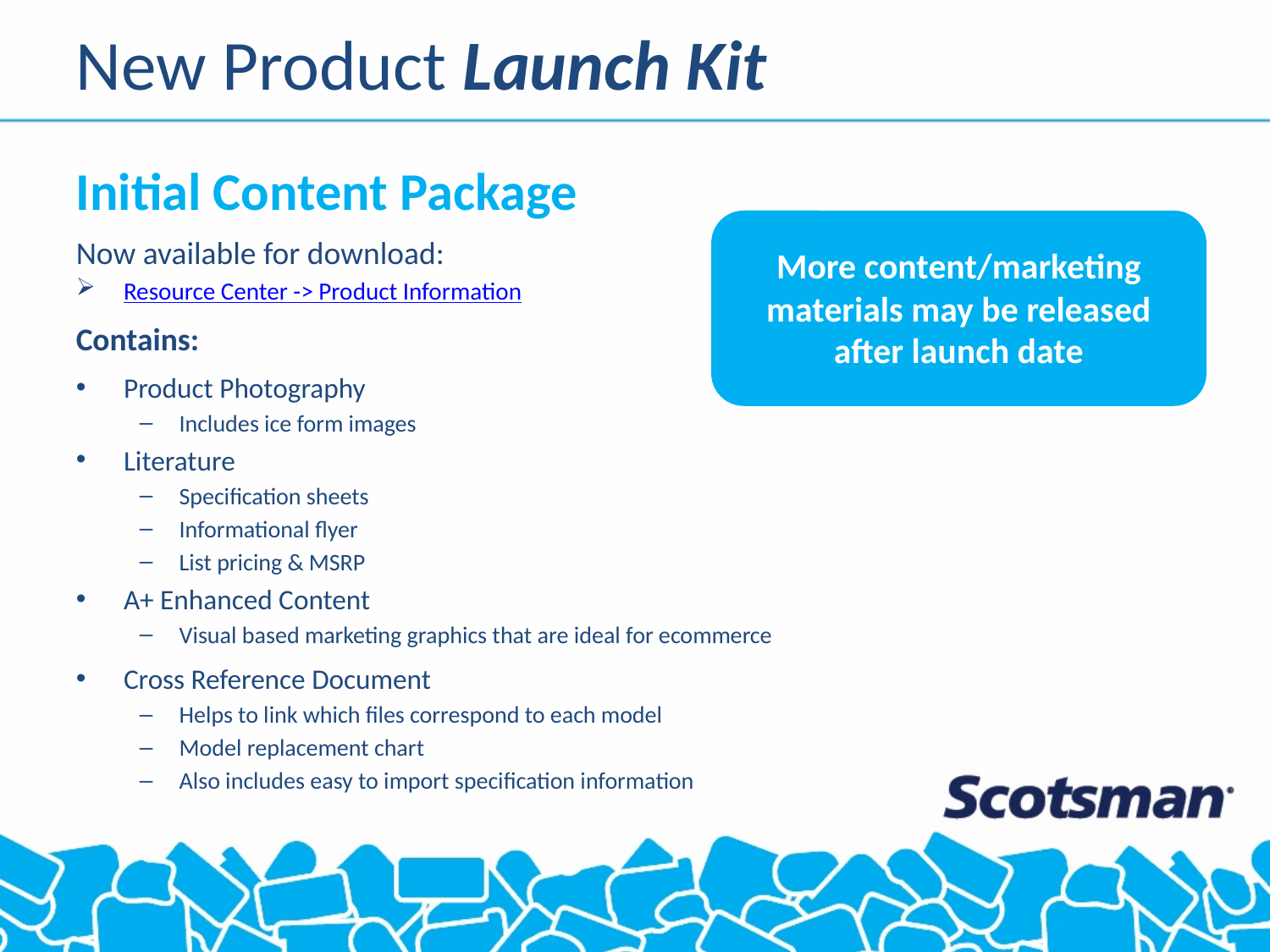

New Product Launch Kit

Initial Content Package

Now available for download:
Resource Center -> Product Information

Contains:

Product Photography
Includes ice form images
Literature
Specification sheets
Informational flyer
List pricing & MSRP
A+ Enhanced Content
Visual based marketing graphics that are ideal for ecommerce

Cross Reference Document
Helps to link which files correspond to each model
Model replacement chart
Also includes easy to import specification information

More content/marketing materials may be released after launch date